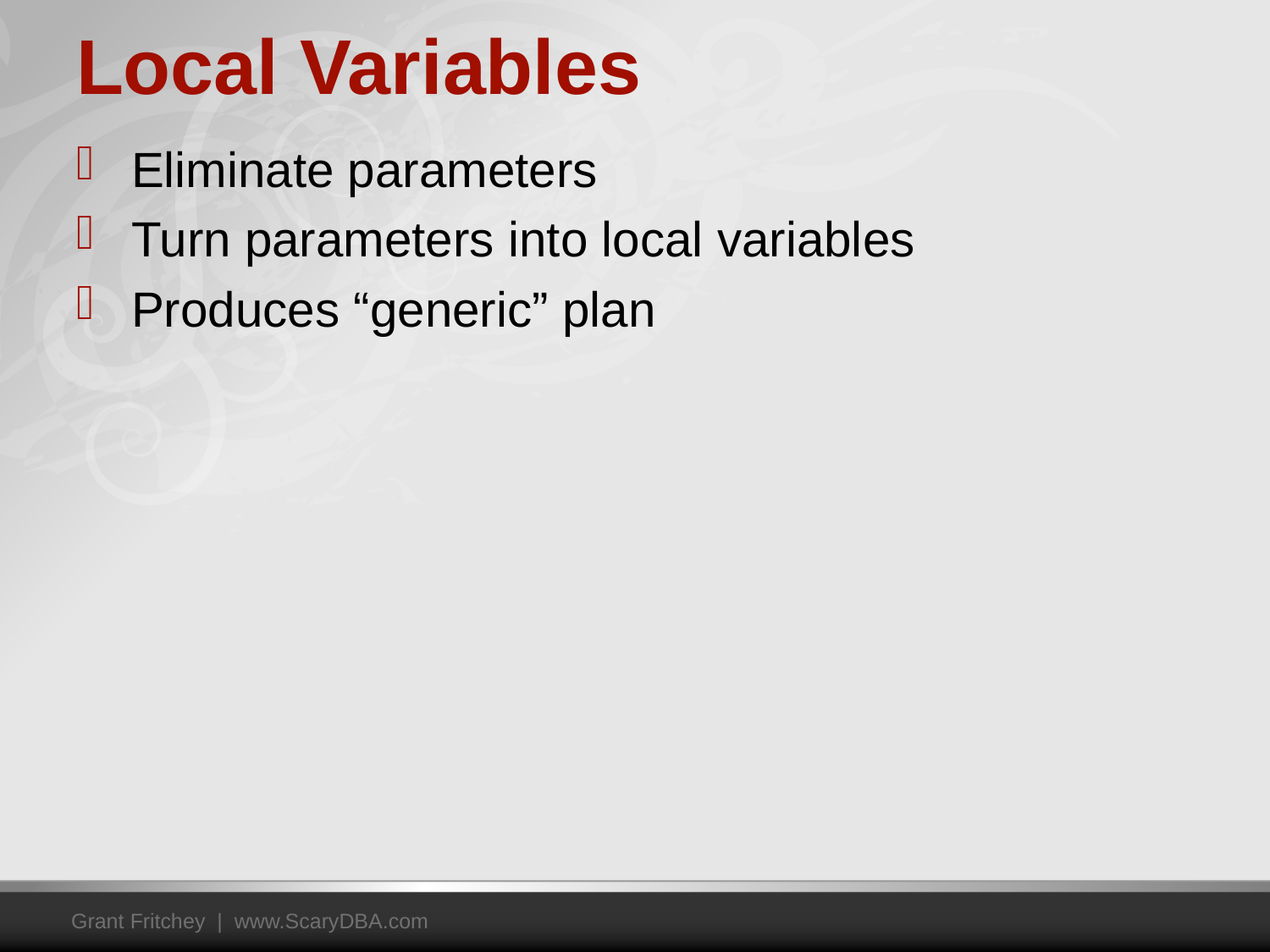

# Local Variables
Eliminate parameters
Turn parameters into local variables
Produces “generic” plan